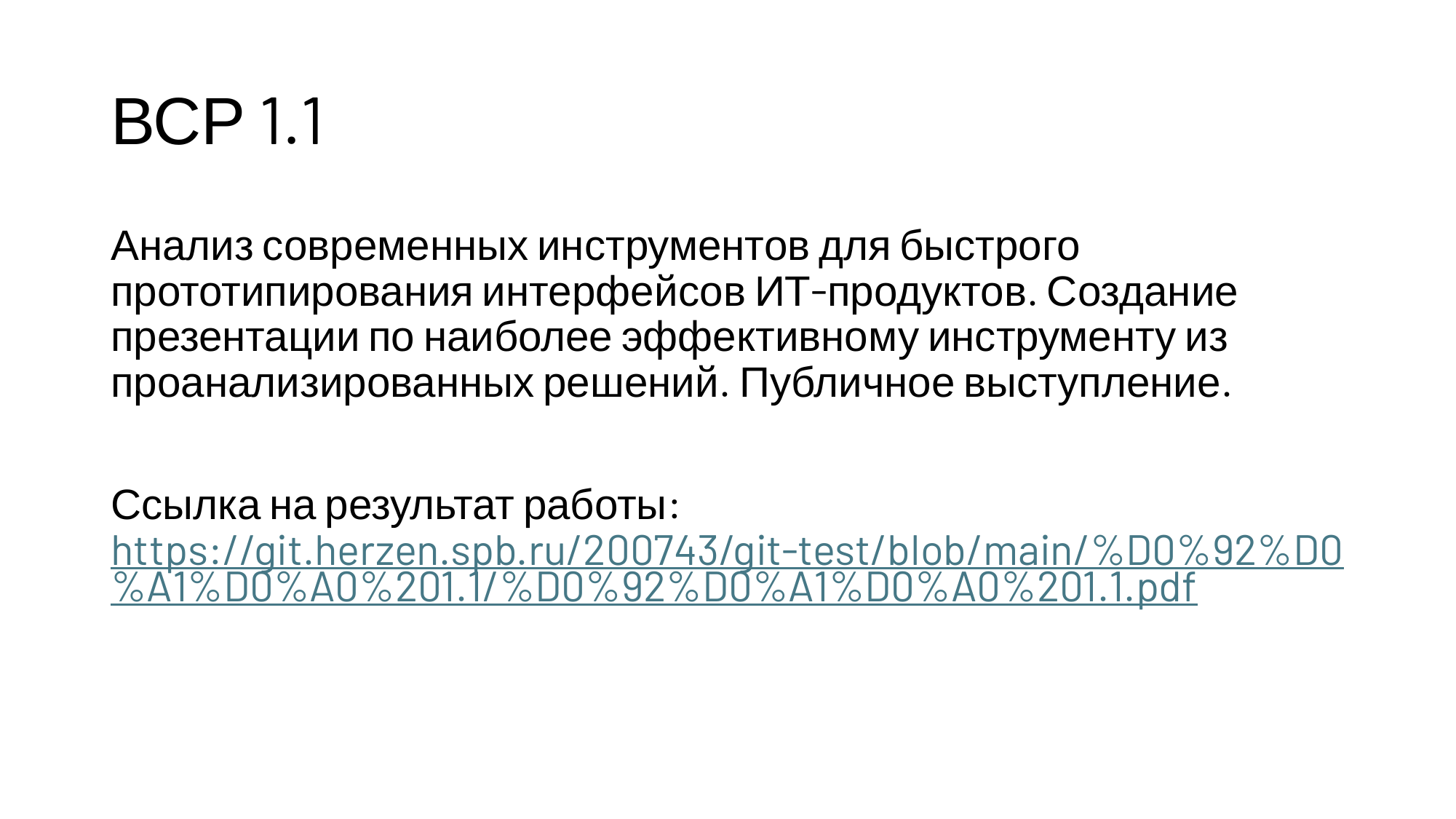

# ВСР 1.1
Анализ современных инструментов для быстрого прототипирования интерфейсов ИТ-продуктов. Создание презентации по наиболее эффективному инструменту из проанализированных решений. Публичное выступление.

Ссылка на результат работы: https://git.herzen.spb.ru/200743/git-test/blob/main/%D0%92%D0%A1%D0%A0%201.1/%D0%92%D0%A1%D0%A0%201.1.pdf